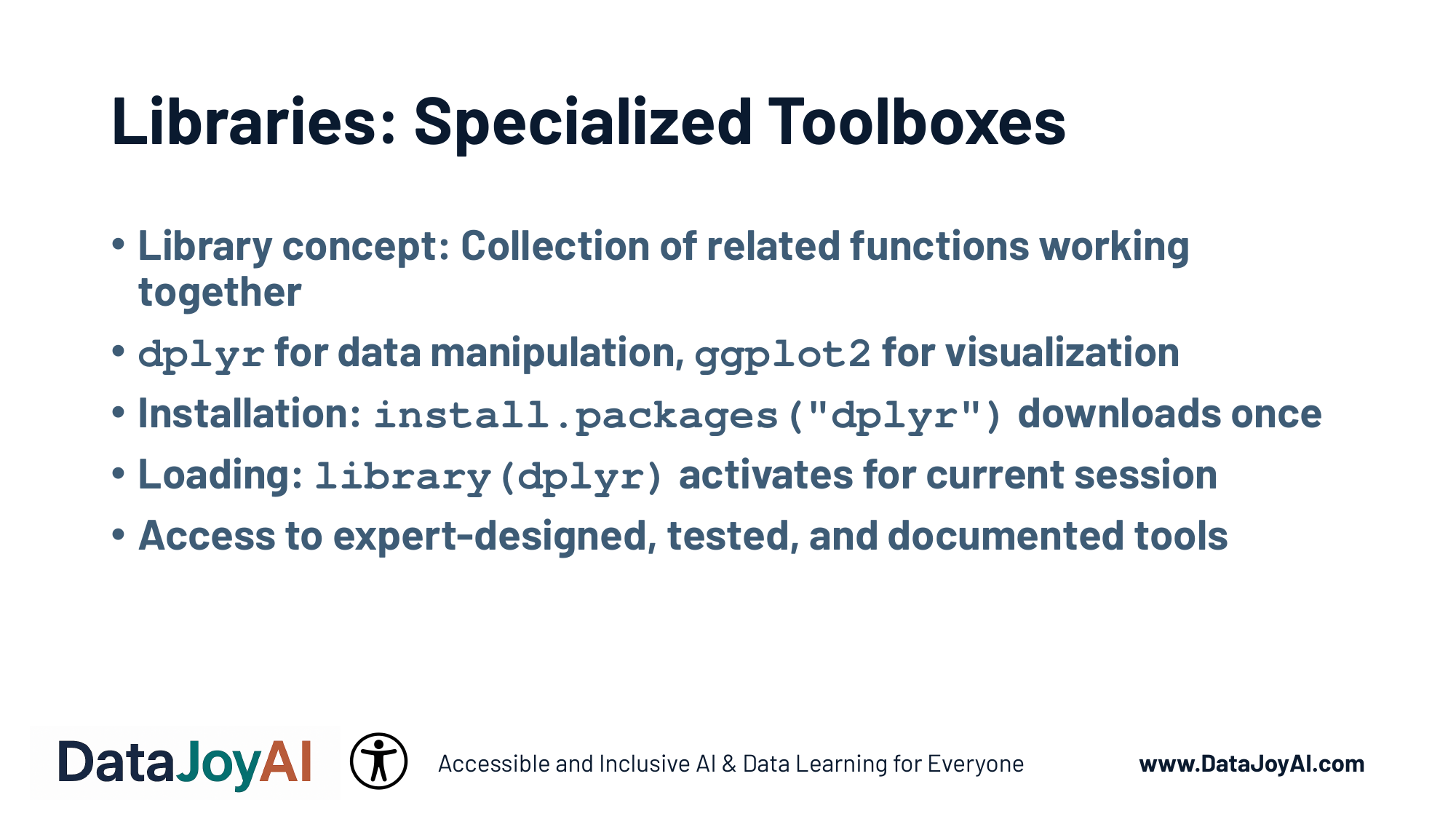

# Libraries: Specialized Toolboxes
Library concept: Collection of related functions working together
dplyr for data manipulation, ggplot2 for visualization
Installation: install.packages("dplyr") downloads once
Loading: library(dplyr) activates for current session
Access to expert-designed, tested, and documented tools